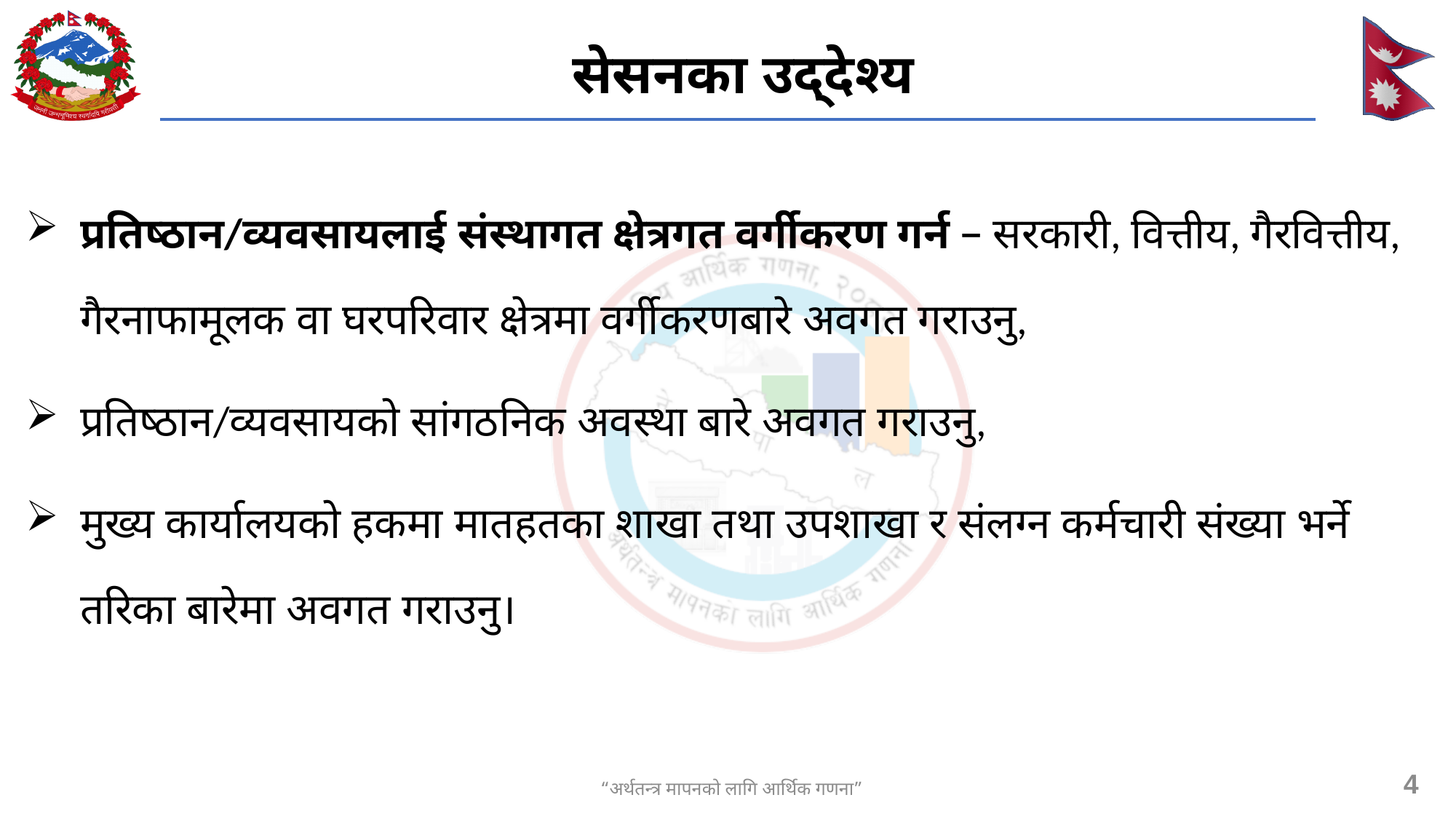

# सेसनका उद्देश्य
प्रतिष्ठान/व्यवसायलाई संस्थागत क्षेत्रगत वर्गीकरण गर्न – सरकारी, वित्तीय, गैरवित्तीय, गैरनाफामूलक वा घरपरिवार क्षेत्रमा वर्गीकरणबारे अवगत गराउनु,
प्रतिष्ठान/व्यवसायको सांगठनिक अवस्था बारे अवगत गराउनु,
मुख्य कार्यालयको हकमा मातहतका शाखा तथा उपशाखा र संलग्न कर्मचारी संख्या भर्ने तरिका बारेमा अवगत गराउनु।

4
“अर्थतन्त्र मापनको लागि आर्थिक गणना”